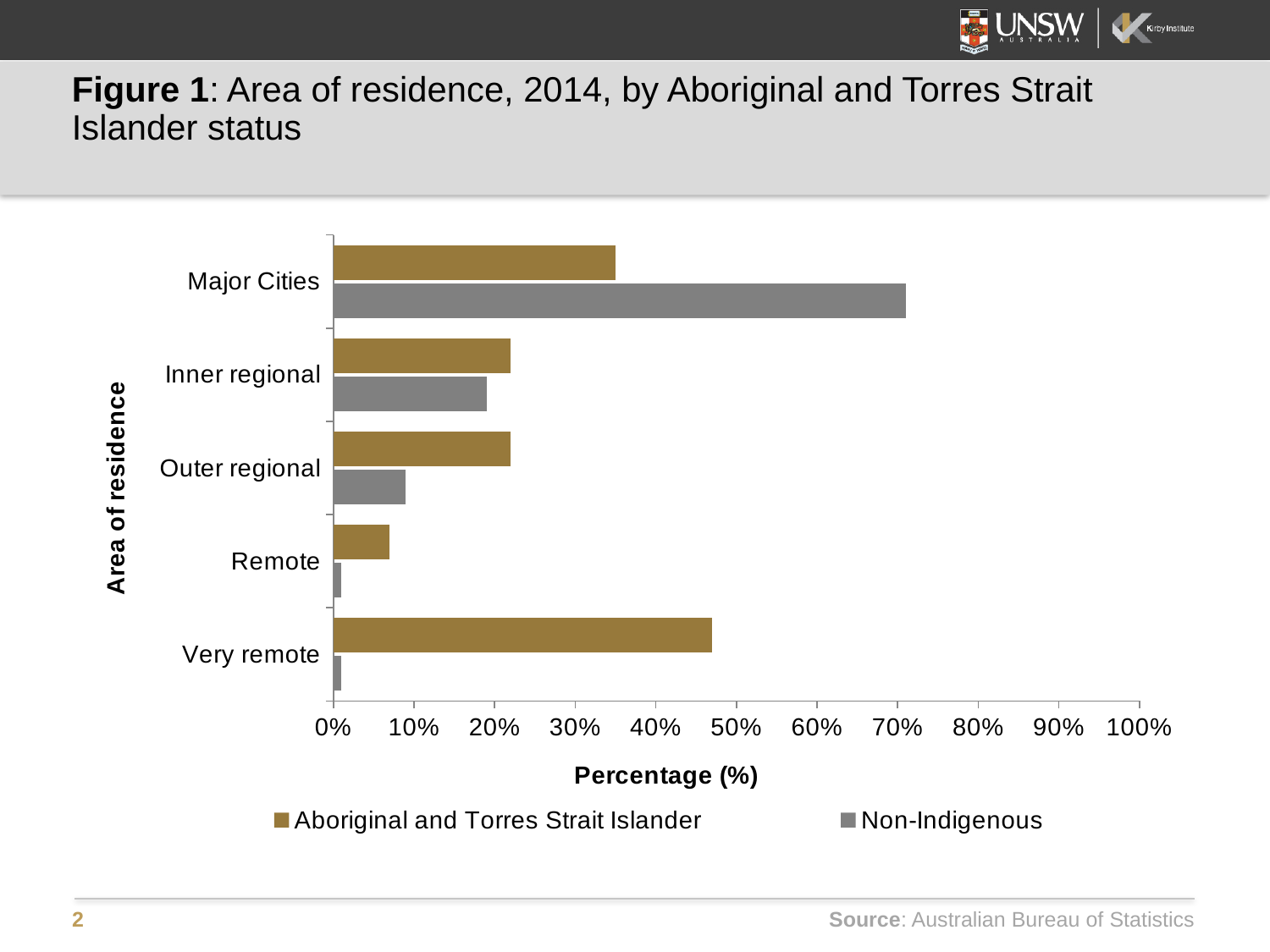

# Figure 1: Area of residence, 2014, by Aboriginal and Torres Strait Islander status

### Chart

| Category | Non-Indigenous | Aboriginal and Torres Strait Islander |
|---|---|---|
| Very remote | 0.01 | 0.47 |
| Remote | 0.01 | 0.07 |
| Outer regional | 0.09 | 0.22 |
| Inner regional | 0.19 | 0.22 |
| Major Cities | 0.71 | 0.35 |
Source: Australian Bureau of Statistics
2